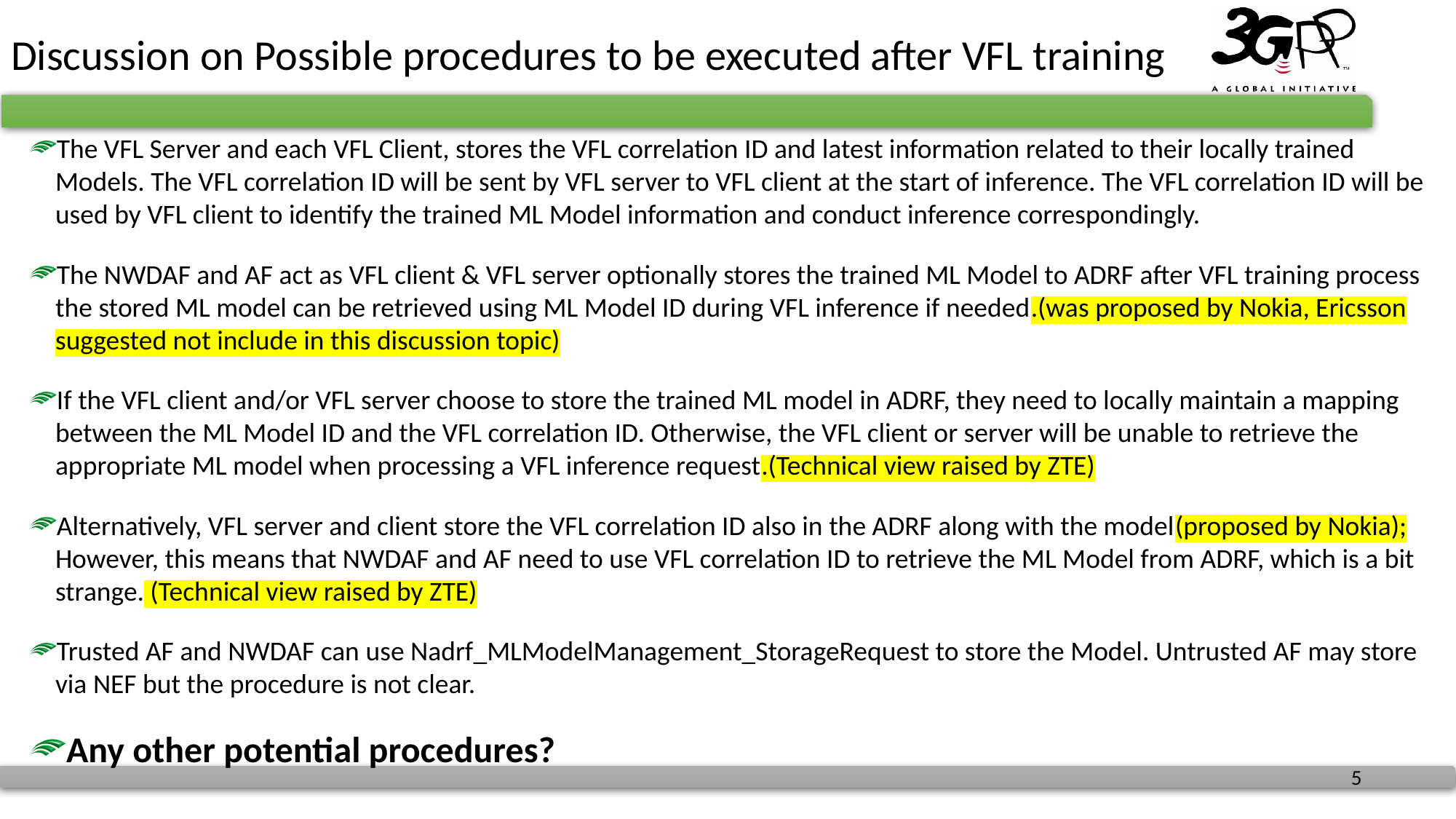

# Discussion on Possible procedures to be executed after VFL training
The VFL Server and each VFL Client, stores the VFL correlation ID and latest information related to their locally trained Models. The VFL correlation ID will be sent by VFL server to VFL client at the start of inference. The VFL correlation ID will be used by VFL client to identify the trained ML Model information and conduct inference correspondingly.
The NWDAF and AF act as VFL client & VFL server optionally stores the trained ML Model to ADRF after VFL training process the stored ML model can be retrieved using ML Model ID during VFL inference if needed.(was proposed by Nokia, Ericsson suggested not include in this discussion topic)
If the VFL client and/or VFL server choose to store the trained ML model in ADRF, they need to locally maintain a mapping between the ML Model ID and the VFL correlation ID. Otherwise, the VFL client or server will be unable to retrieve the appropriate ML model when processing a VFL inference request.(Technical view raised by ZTE)
Alternatively, VFL server and client store the VFL correlation ID also in the ADRF along with the model(proposed by Nokia); However, this means that NWDAF and AF need to use VFL correlation ID to retrieve the ML Model from ADRF, which is a bit strange. (Technical view raised by ZTE)
Trusted AF and NWDAF can use Nadrf_MLModelManagement_StorageRequest to store the Model. Untrusted AF may store via NEF but the procedure is not clear.
Any other potential procedures?